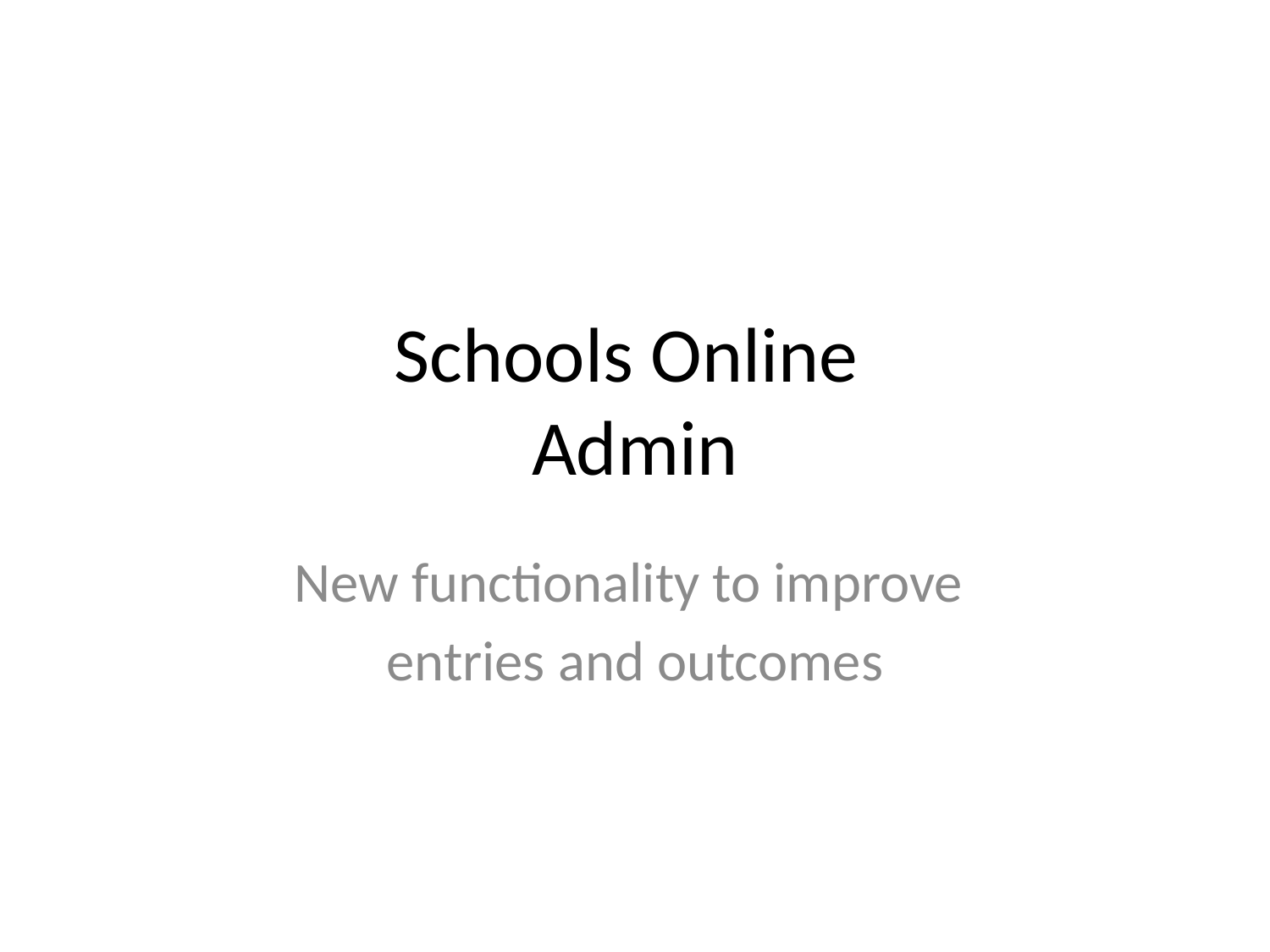

# Schools Online Admin
New functionality to improve
entries and outcomes